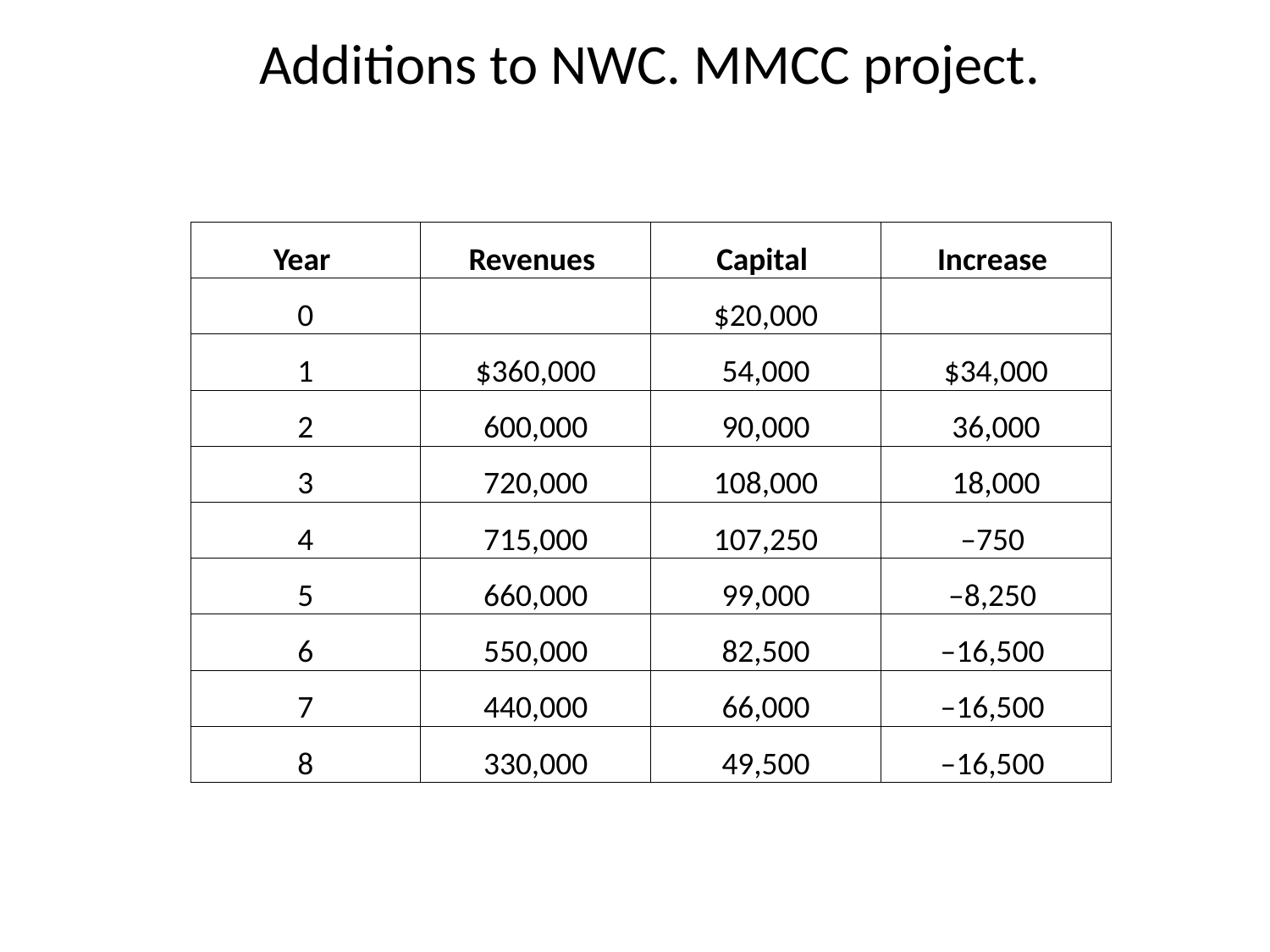

# Additions to NWC. MMCC project.
| Year | Revenues | Capital | Increase |
| --- | --- | --- | --- |
| 0 |  | $20,000 |  |
| 1 | $360,000 | 54,000 | $34,000 |
| 2 | 600,000 | 90,000 | 36,000 |
| 3 | 720,000 | 108,000 | 18,000 |
| 4 | 715,000 | 107,250 | –750 |
| 5 | 660,000 | 99,000 | –8,250 |
| 6 | 550,000 | 82,500 | –16,500 |
| 7 | 440,000 | 66,000 | –16,500 |
| 8 | 330,000 | 49,500 | –16,500 |